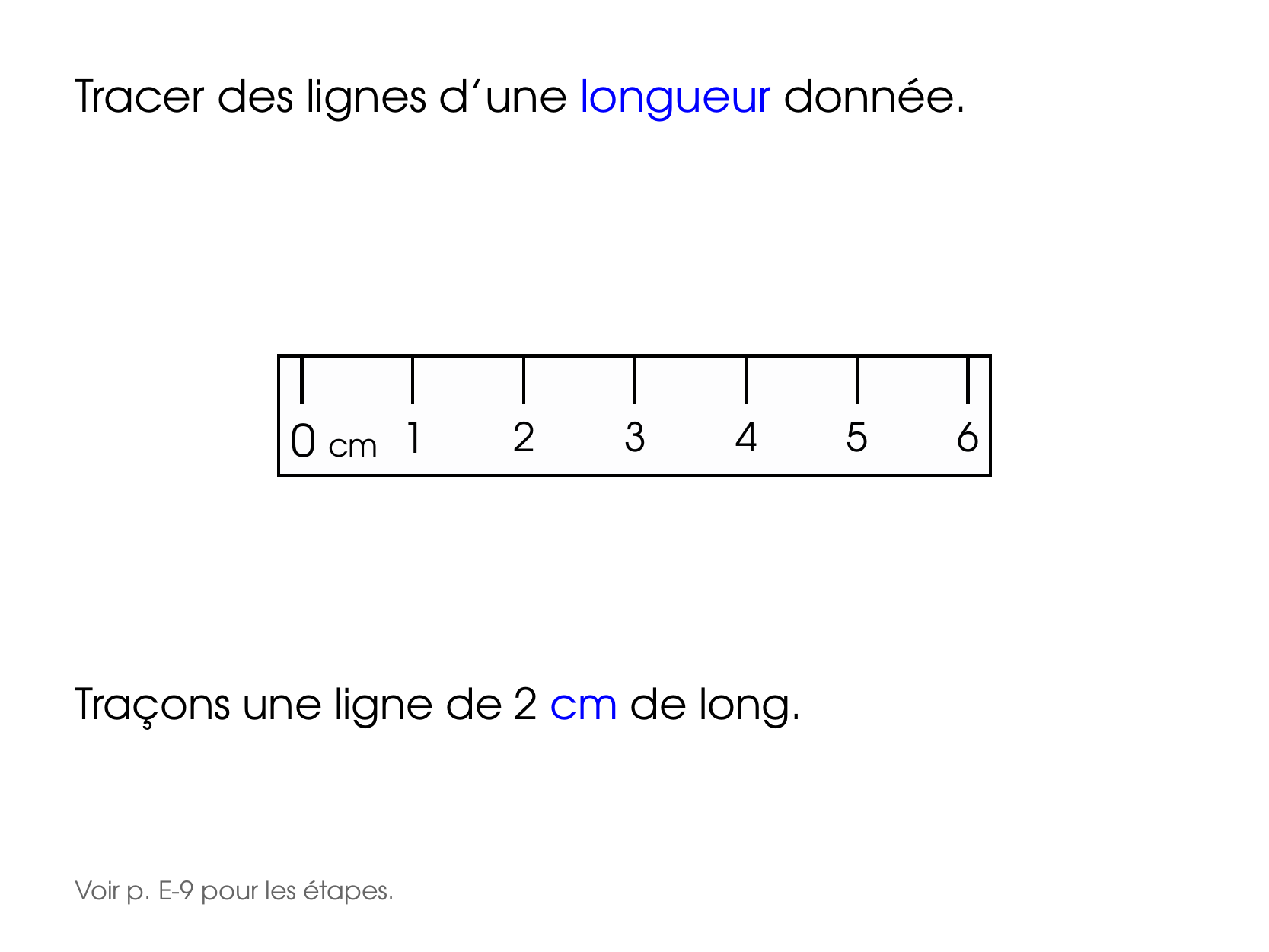

Tracer des lignes d’une longueur donnée.

0 cm
1
2
3
4
5
6
Traçons une ligne de 2 cm de long.
Voir p. E-9 pour les étapes.